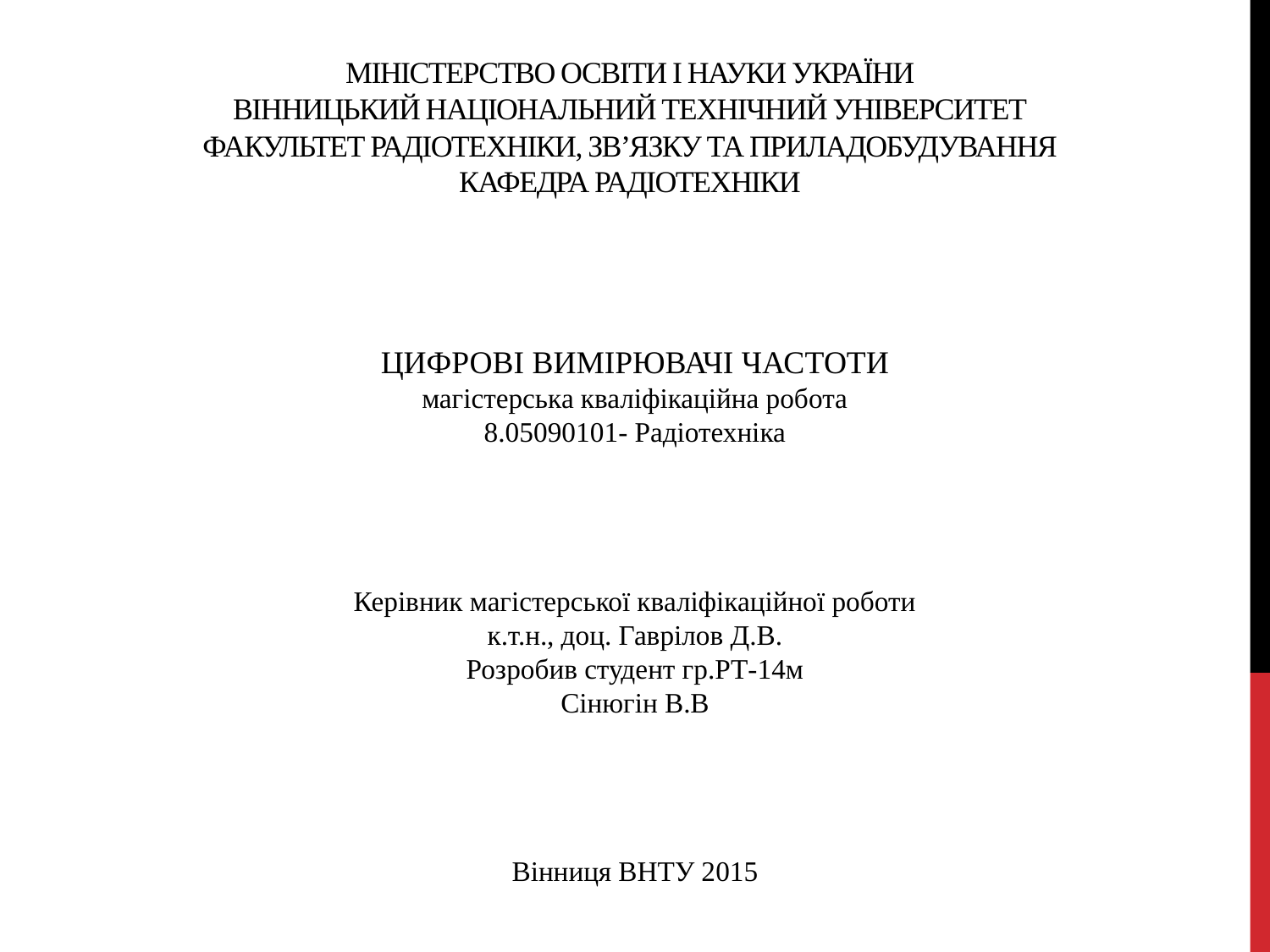

# Міністерство освіти і науки України Вінницький національний технічний університет Факультет радіотехніки, зв’язку та приладобудування Кафедра радіотехніки
ЦИФРОВІ ВИМІРЮВАЧІ ЧАСТОТИ
магістерська кваліфікаційна робота
8.05090101- Радіотехніка

Керівник магістерської кваліфікаційної роботи
к.т.н., доц. Гаврілов Д.В.
Розробив студент гр.РТ-14м
Сінюгін В.В

Вінниця ВНТУ 2015